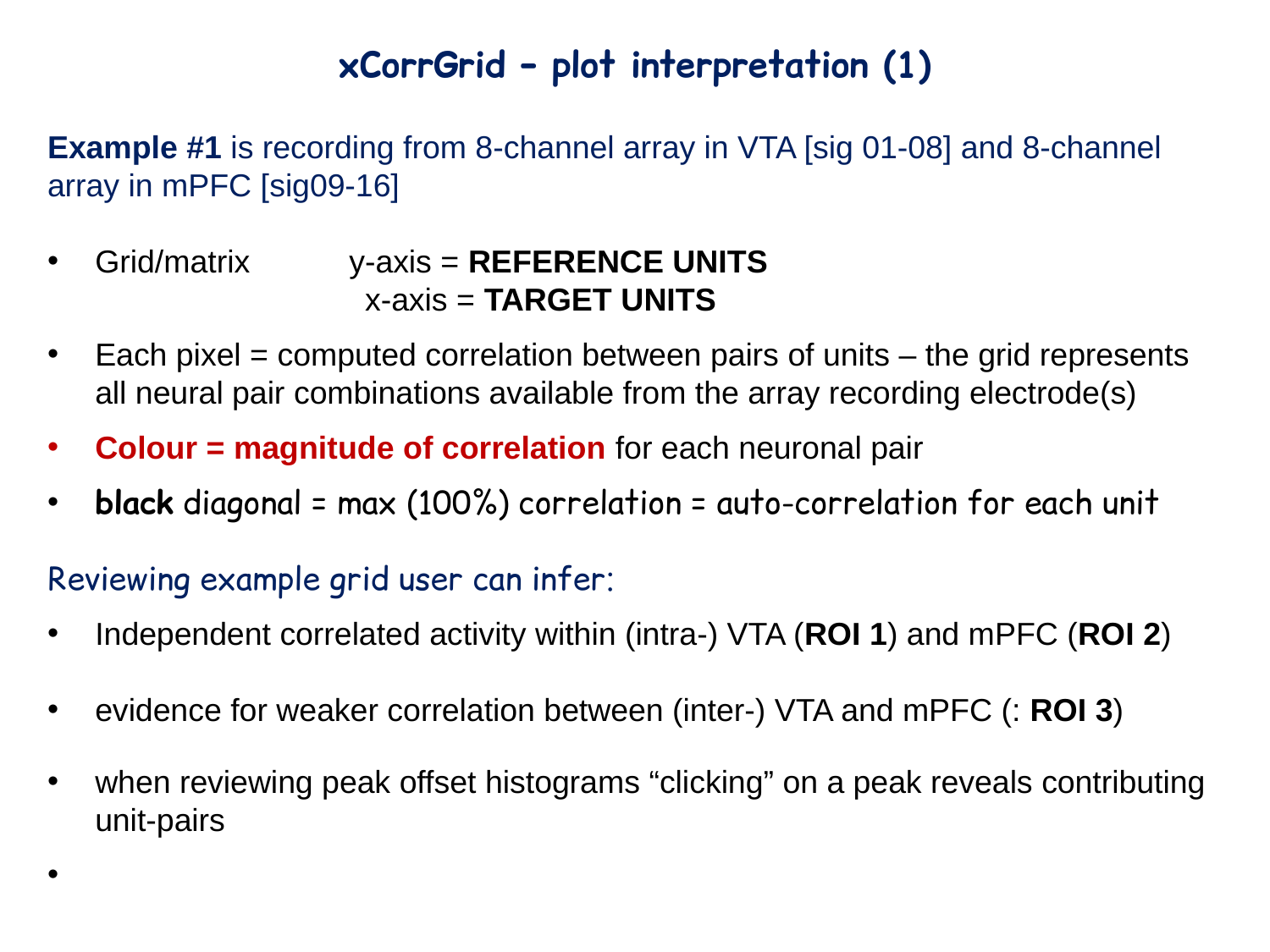

xCorrGrid – plot interpretation (1)

Example #1 is recording from 8-channel array in VTA [sig 01-08] and 8-channel array in mPFC [sig09-16]

Grid/matrix  	y-axis = REFERENCE UNITS
	x-axis = TARGET UNITS

Each pixel = computed correlation between pairs of units – the grid represents all neural pair combinations available from the array recording electrode(s)

Colour = magnitude of correlation for each neuronal pair

black diagonal = max (100%) correlation = auto-correlation for each unit

Reviewing example grid user can infer:

Independent correlated activity within (intra-) VTA (ROI 1) and mPFC (ROI 2)

evidence for weaker correlation between (inter-) VTA and mPFC (: ROI 3)

when reviewing peak offset histograms “clicking” on a peak reveals contributing unit-pairs